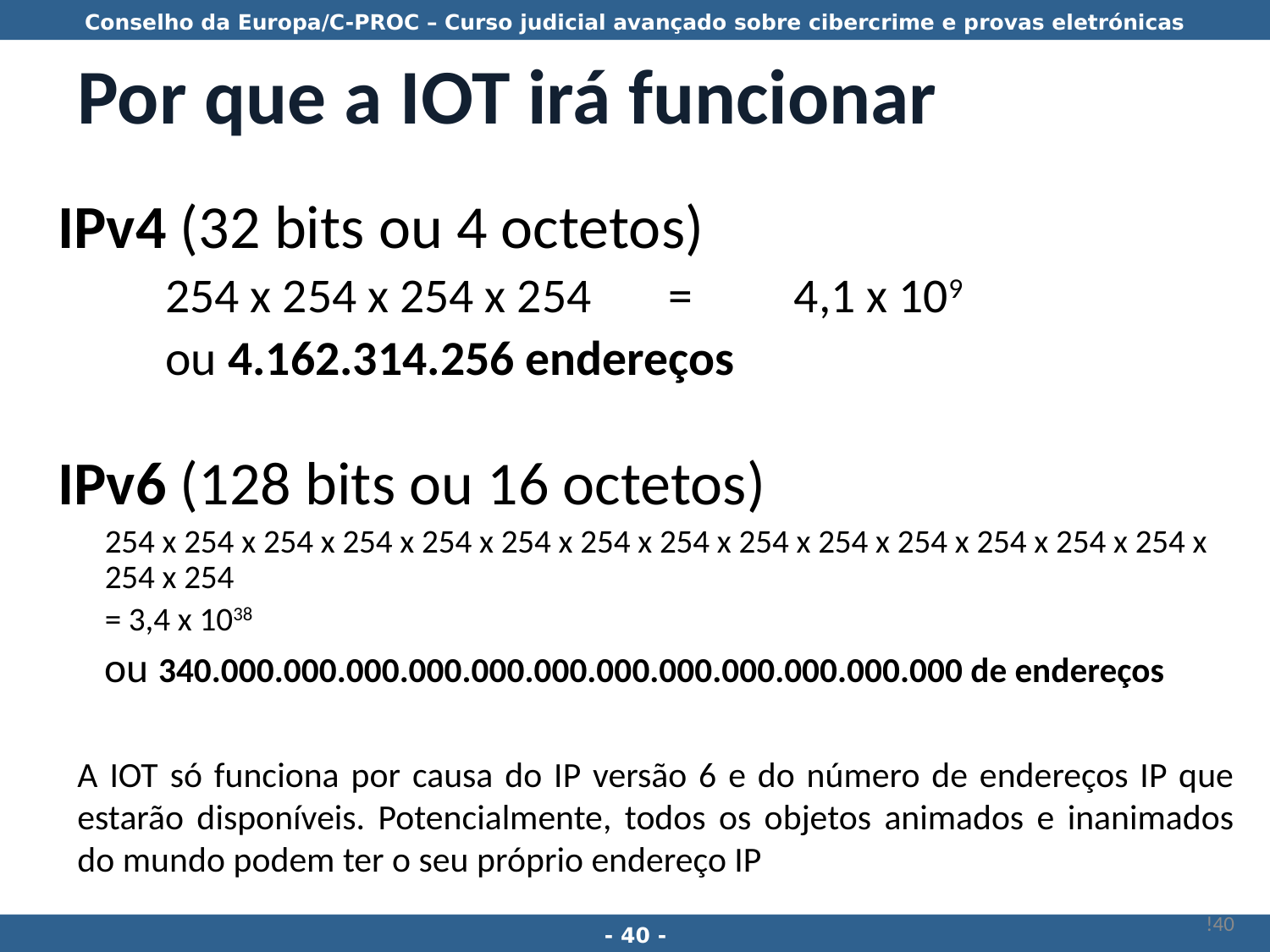

# Por que a IOT irá funcionar
IPv4 (32 bits ou 4 octetos)
				254 x 254 x 254 x 254 	= 	4,1 x 109
							ou 4.162.314.256 endereços

IPv6 (128 bits ou 16 octetos)
		254 x 254 x 254 x 254 x 254 x 254 x 254 x 254 x 254 x 254 x 254 x 254 x 254 x 254 x 254 x 254
								= 3,4 x 1038
		ou 340.000.000.000.000.000.000.000.000.000.000.000.000 de endereços

A IOT só funciona por causa do IP versão 6 e do número de endereços IP que estarão disponíveis. Potencialmente, todos os objetos animados e inanimados do mundo podem ter o seu próprio endereço IP

!40